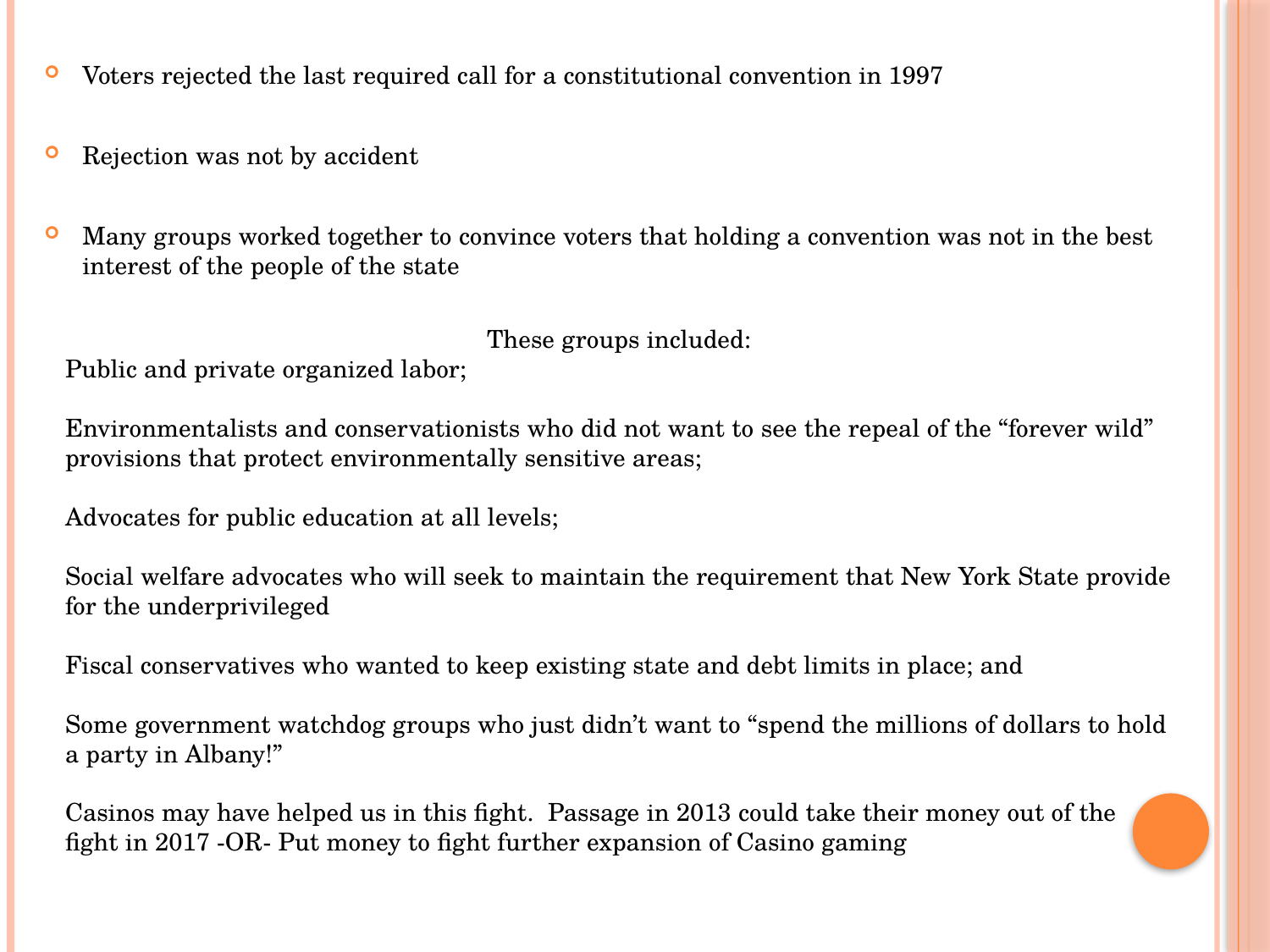

#
Voters rejected the last required call for a constitutional convention in 1997

Rejection was not by accident

Many groups worked together to convince voters that holding a convention was not in the best interest of the people of the state
These groups included:
Public and private organized labor;

Environmentalists and conservationists who did not want to see the repeal of the “forever wild” provisions that protect environmentally sensitive areas;

Advocates for public education at all levels;

Social welfare advocates who will seek to maintain the requirement that New York State provide for the underprivileged

Fiscal conservatives who wanted to keep existing state and debt limits in place; and

Some government watchdog groups who just didn’t want to “spend the millions of dollars to hold a party in Albany!”

Casinos may have helped us in this fight.  Passage in 2013 could take their money out of the fight in 2017 -OR- Put money to fight further expansion of Casino gaming